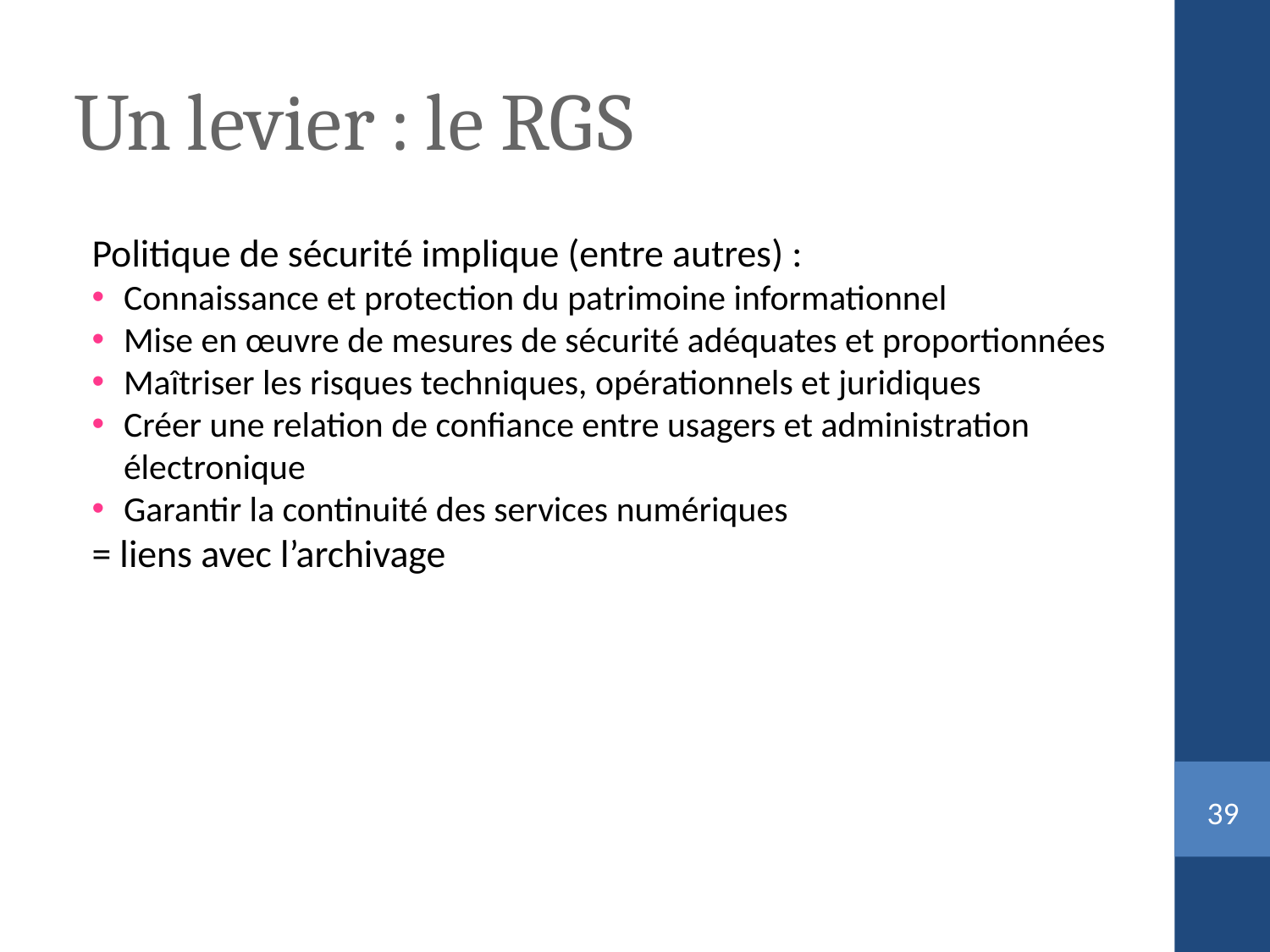

Un levier : le RGS
Politique de sécurité implique (entre autres) :
Connaissance et protection du patrimoine informationnel
Mise en œuvre de mesures de sécurité adéquates et proportionnées
Maîtriser les risques techniques, opérationnels et juridiques
Créer une relation de confiance entre usagers et administration électronique
Garantir la continuité des services numériques
= liens avec l’archivage

39